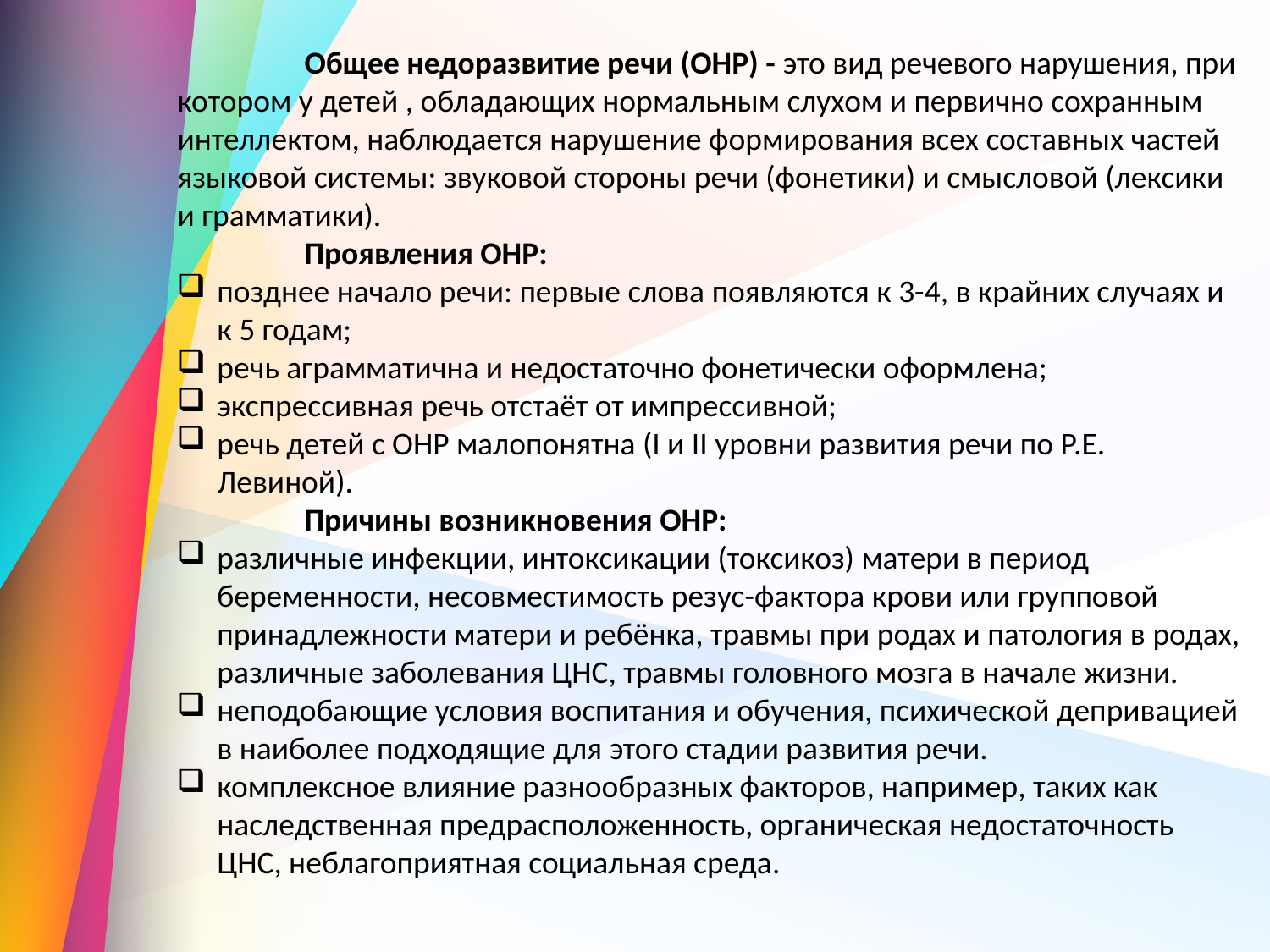

Общее недоразвитие речи (ОНР) - это вид речевого нарушения, при котором у детей , обладающих нормальным слухом и первично сохранным интеллектом, наблюдается нарушение формирования всех составных частей языковой системы: звуковой стороны речи (фонетики) и смысловой (лексики и грамматики).
	Проявления ОНР:
позднее начало речи: первые слова появляются к 3-4, в крайних случаях и к 5 годам;
речь аграмматична и недостаточно фонетически оформлена;
экспрессивная речь отстаёт от импрессивной;
речь детей с ОНР малопонятна (I и II уровни развития речи по Р.Е. Левиной).
	Причины возникновения ОНР:
различные инфекции, интоксикации (токсикоз) матери в период беременности, несовместимость резус-фактора крови или групповой принадлежности матери и ребёнка, травмы при родах и патология в родах, различные заболевания ЦНС, травмы головного мозга в начале жизни.
неподобающие условия воспитания и обучения, психической депривацией в наиболее подходящие для этого стадии развития речи.
комплексное влияние разнообразных факторов, например, таких как наследственная предрасположенность, органическая недостаточность ЦНС, неблагоприятная социальная среда.